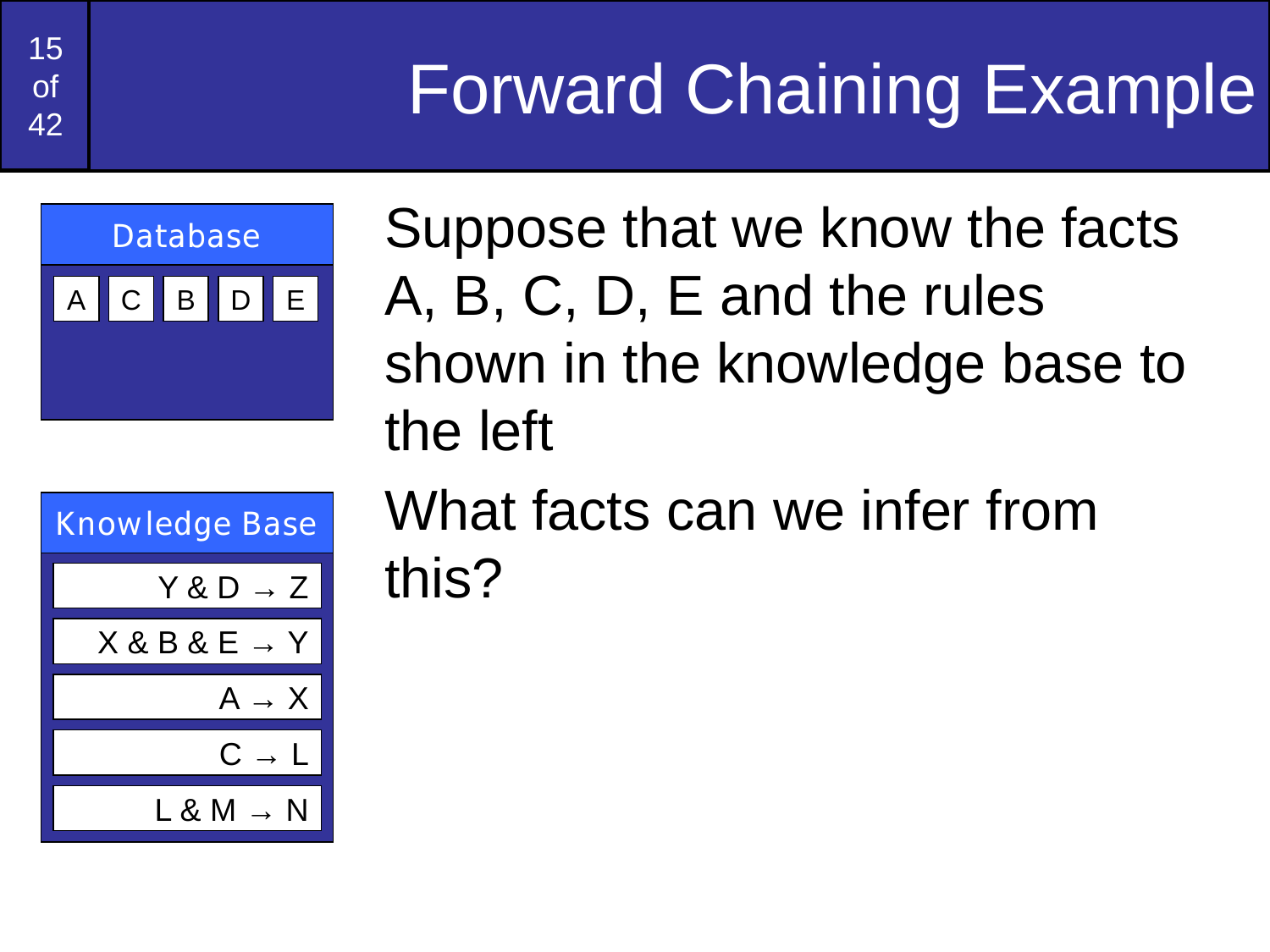

# Forward Chaining Example
Suppose that we know the facts A, B, C, D, E and the rules shown in the knowledge base to the left
What facts can we infer from this?
Database

A
C
B
D
E
Knowledge Base

Y & D → Z
X & B & E → Y
A → X
C → L
L & M → N